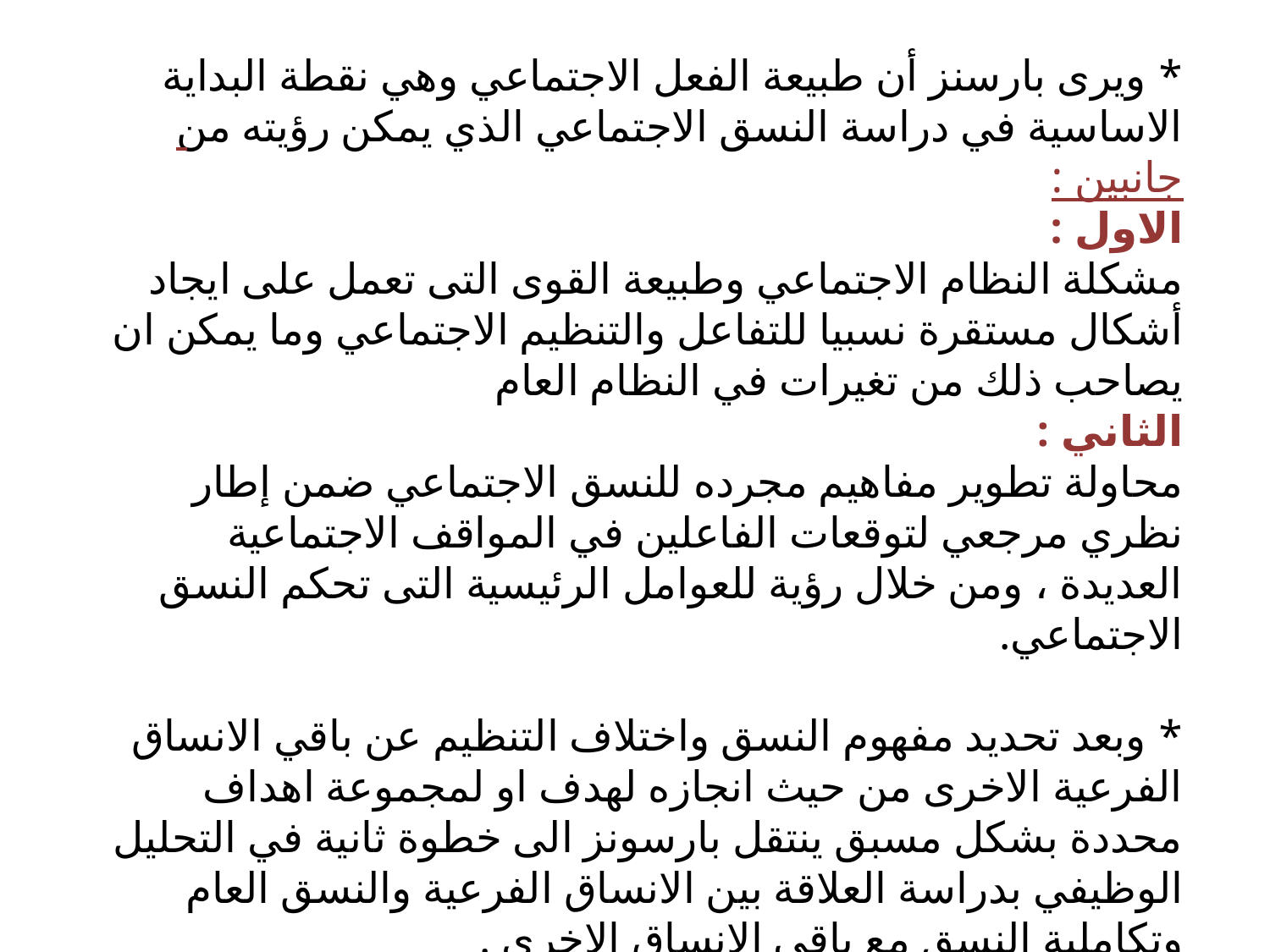

* ويرى بارسنز أن طبيعة الفعل الاجتماعي وهي نقطة البداية الاساسية في دراسة النسق الاجتماعي الذي يمكن رؤيته من جانبين :
الاول :
مشكلة النظام الاجتماعي وطبيعة القوى التى تعمل على ايجاد أشكال مستقرة نسبيا للتفاعل والتنظيم الاجتماعي وما يمكن ان يصاحب ذلك من تغيرات في النظام العام
الثاني :
محاولة تطوير مفاهيم مجرده للنسق الاجتماعي ضمن إطار نظري مرجعي لتوقعات الفاعلين في المواقف الاجتماعية العديدة ، ومن خلال رؤية للعوامل الرئيسية التى تحكم النسق الاجتماعي.

* وبعد تحديد مفهوم النسق واختلاف التنظيم عن باقي الانساق الفرعية الاخرى من حيث انجازه لهدف او لمجموعة اهداف محددة بشكل مسبق ينتقل بارسونز الى خطوة ثانية في التحليل الوظيفي بدراسة العلاقة بين الانساق الفرعية والنسق العام وتكاملية النسق مع باقي الانساق الاخرى .